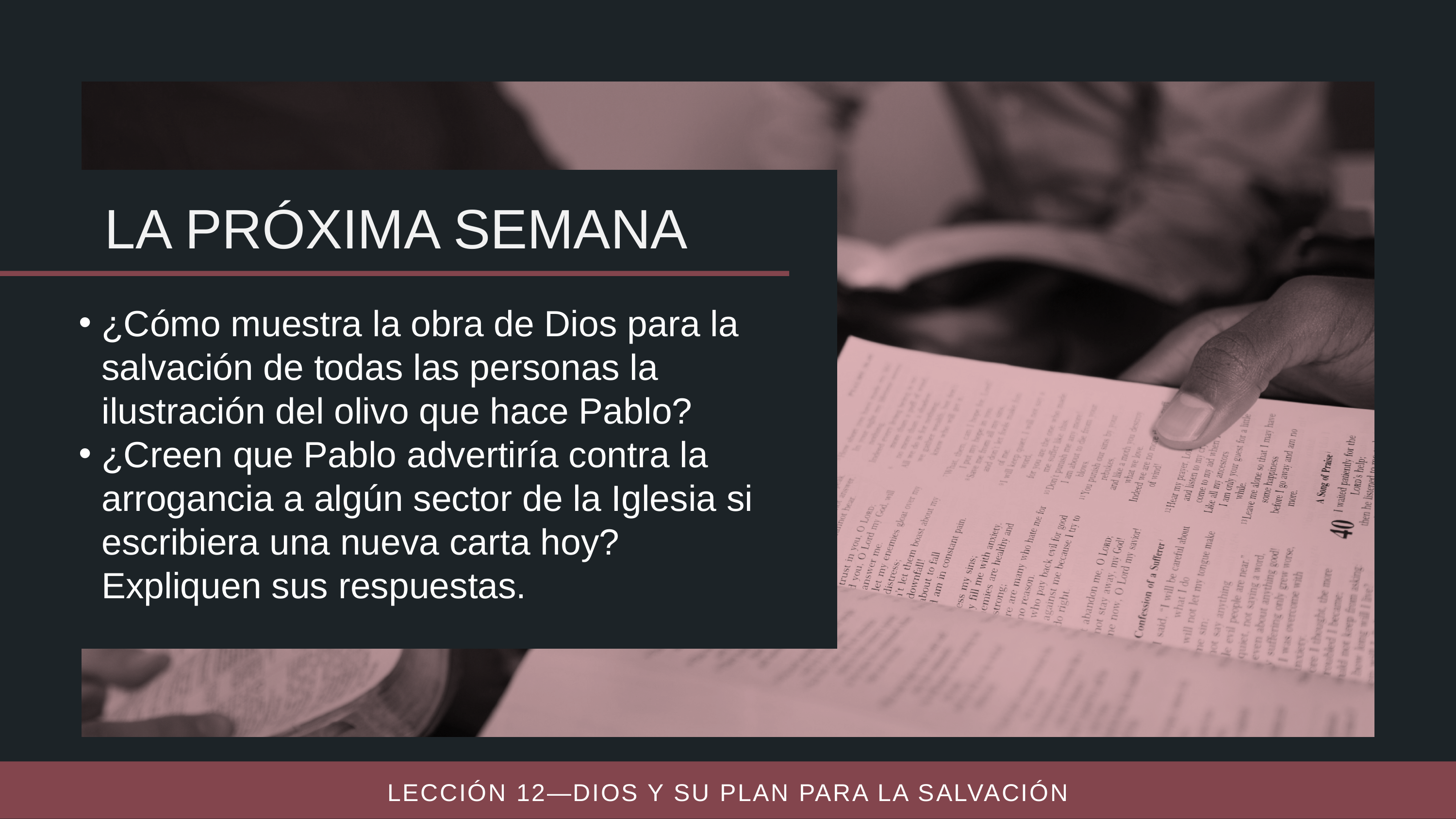

¿Cómo muestra la obra de Dios para la salvación de todas las personas la ilustración del olivo que hace Pablo?
¿Creen que Pablo advertiría contra la arrogancia a algún sector de la Iglesia si escribiera una nueva carta hoy? Expliquen sus respuestas.